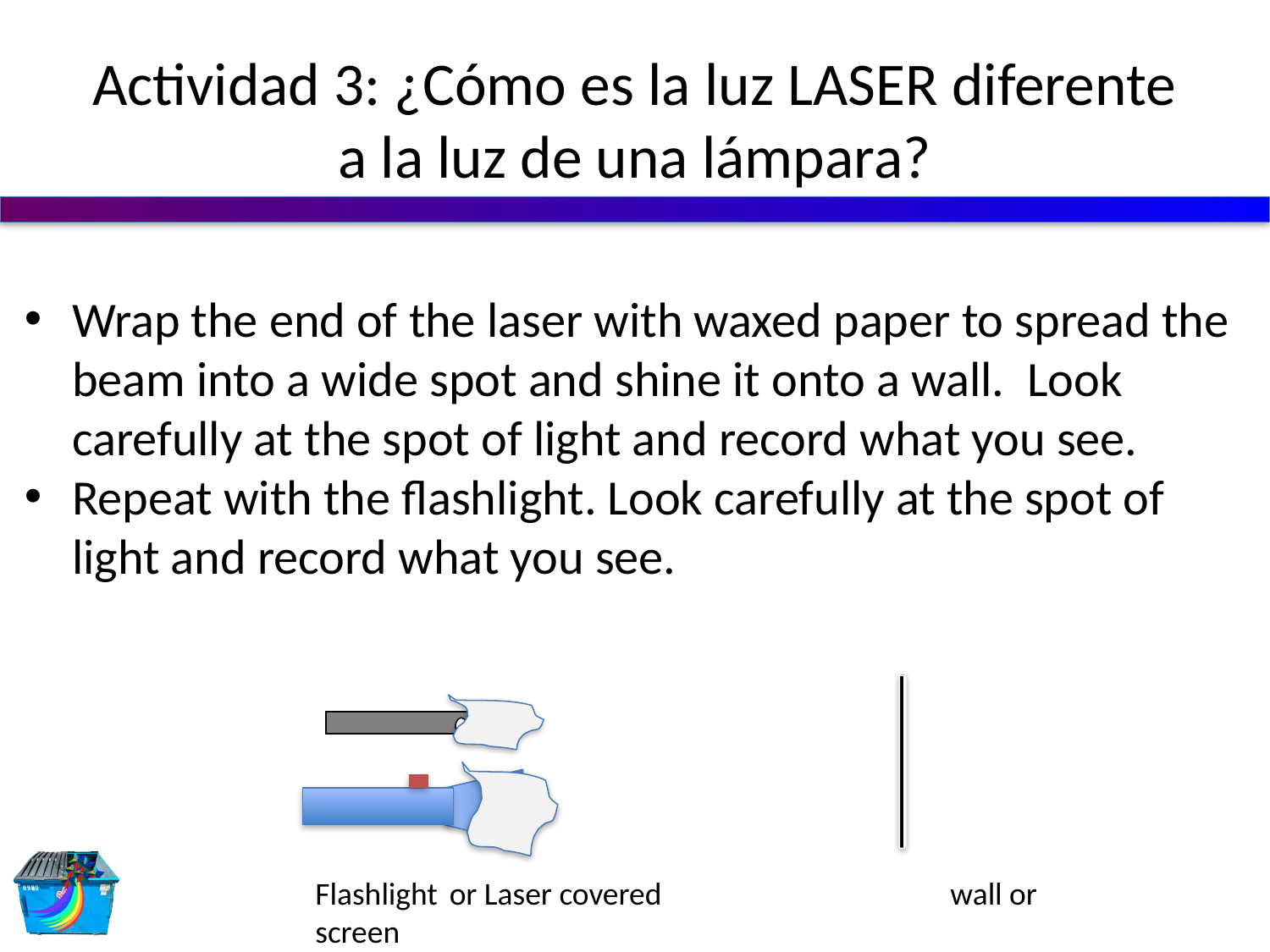

# Actividad 3: ¿Cómo es la luz LASER diferente a la luz de una lámpara?
Wrap the end of the laser with waxed paper to spread the beam into a wide spot and shine it onto a wall.  Look carefully at the spot of light and record what you see.
Repeat with the flashlight. Look carefully at the spot of light and record what you see.

Flashlight	 or Laser covered			wall or screen
with waxed paper